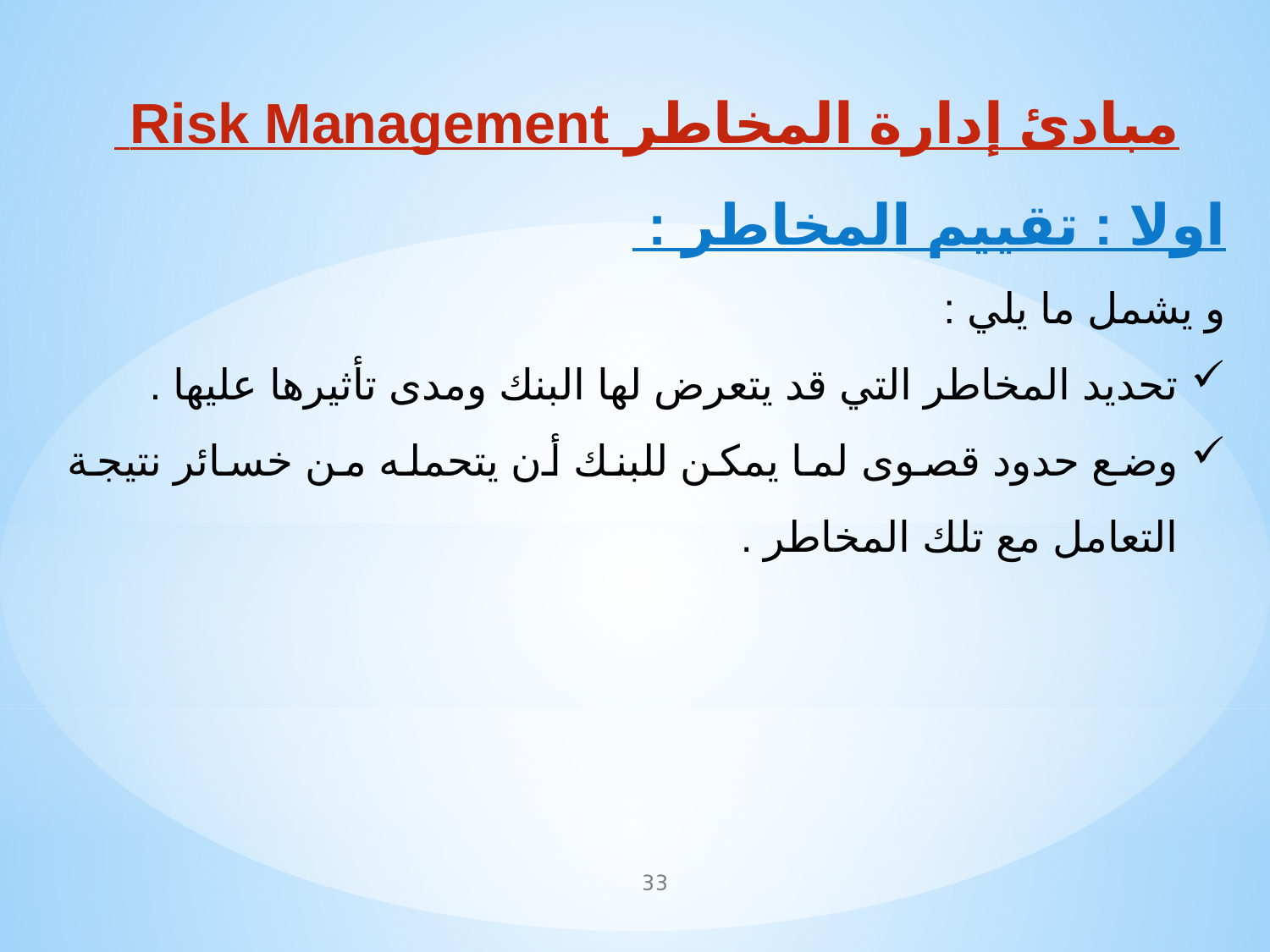

مبادئ إدارة المخاطر Risk Management
اولا : تقييم المخاطر :
و يشمل ما يلي :
تحديد المخاطر التي قد يتعرض لها البنك ومدى تأثيرها عليها .
وضع حدود قصوى لما يمكن للبنك أن يتحمله من خسائر نتيجة التعامل مع تلك المخاطر .
33